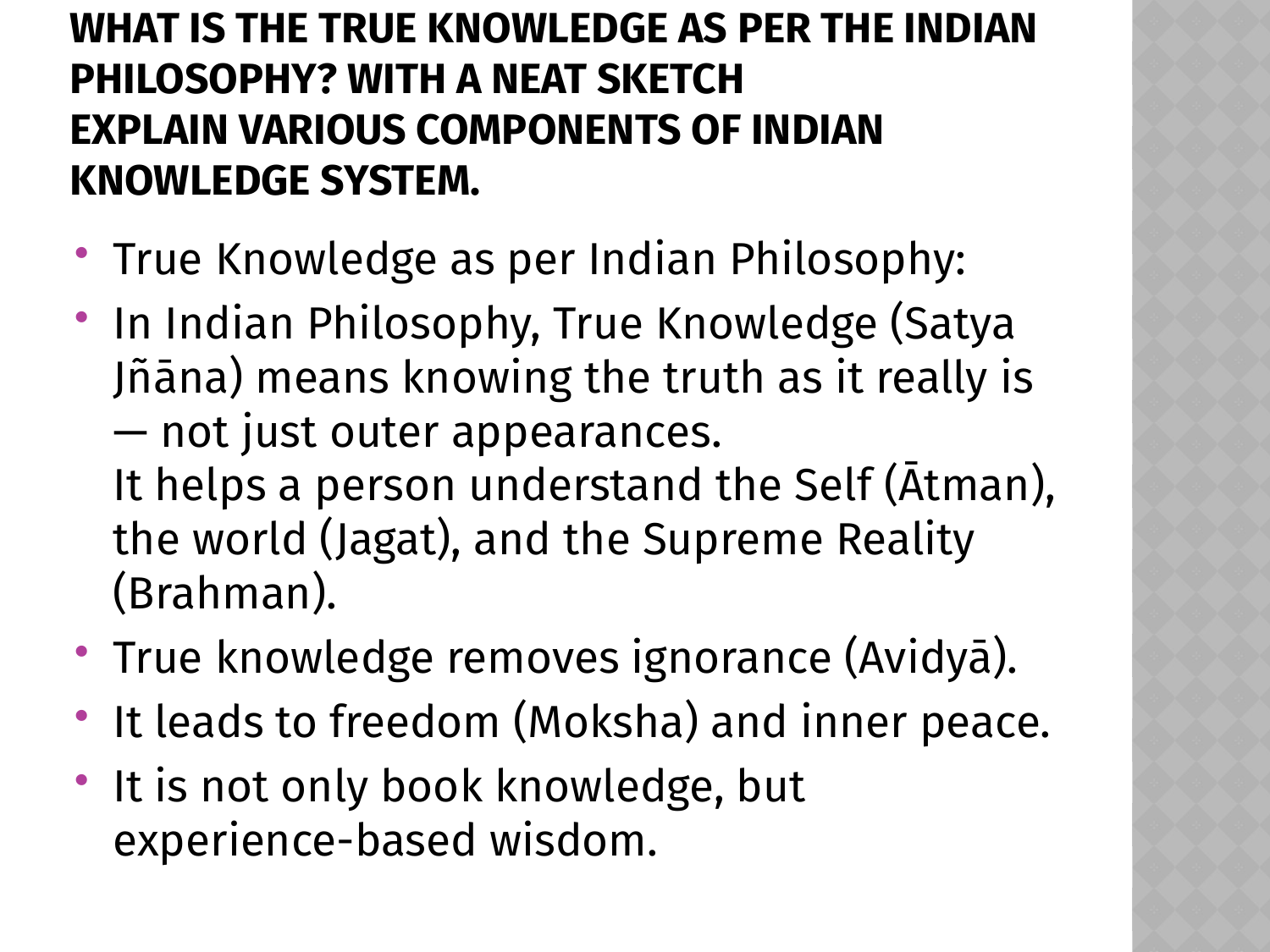

# What is the true knowledge as per the Indian Philosophy? With a neat sketch explain various components of Indian Knowledge system.
True Knowledge as per Indian Philosophy:
In Indian Philosophy, True Knowledge (Satya Jñāna) means knowing the truth as it really is — not just outer appearances.
It helps a person understand the Self (Ātman), the world (Jagat), and the Supreme Reality (Brahman).
True knowledge removes ignorance (Avidyā).
It leads to freedom (Moksha) and inner peace.
It is not only book knowledge, but experience-based wisdom.